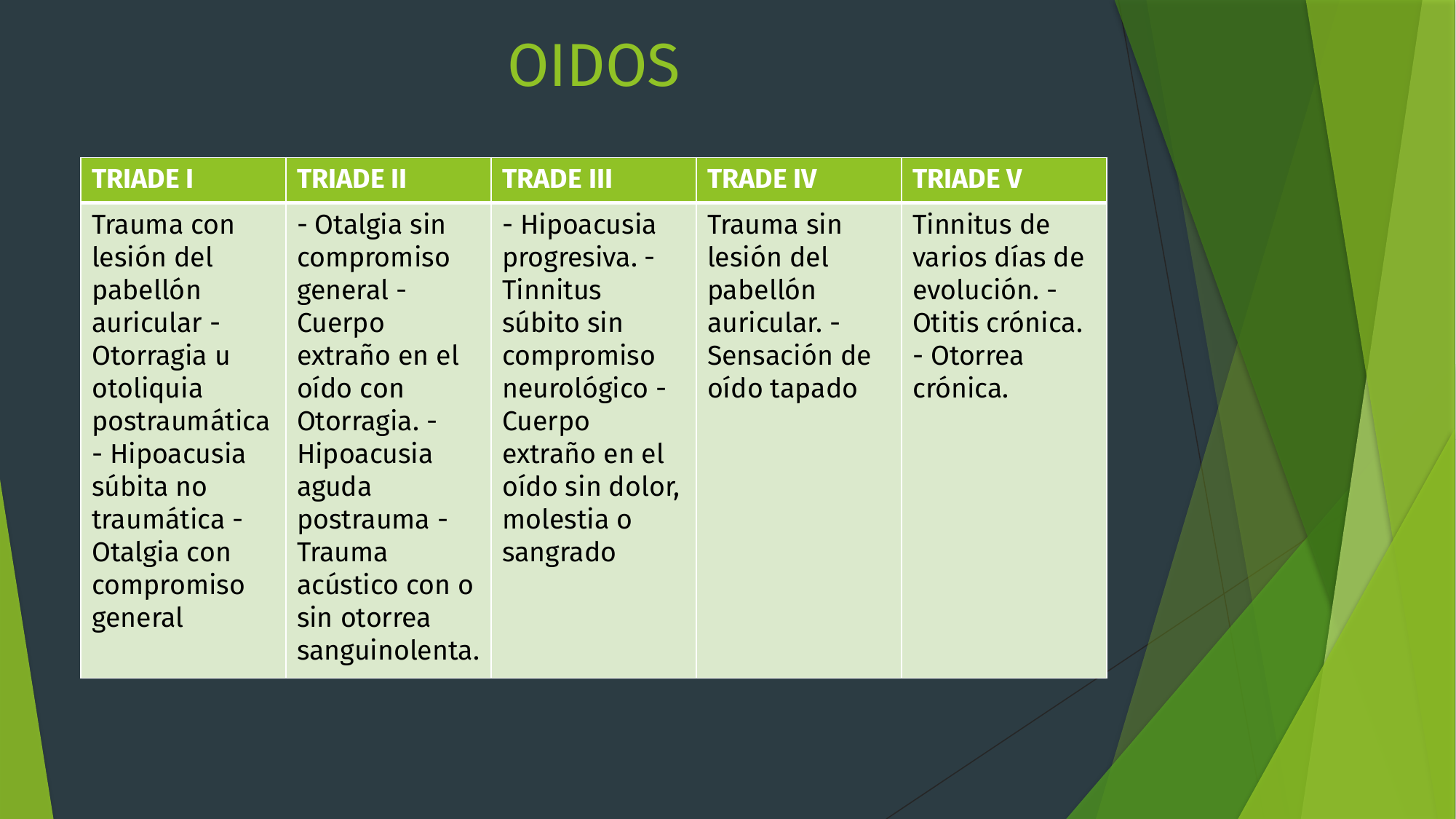

# OIDOS
| TRIADE I | TRIADE II | TRADE III | TRADE IV | TRIADE V |
| --- | --- | --- | --- | --- |
| Trauma con lesión del pabellón auricular - Otorragia u otoliquia postraumática - Hipoacusia súbita no traumática - Otalgia con compromiso general | - Otalgia sin compromiso general - Cuerpo extraño en el oído con Otorragia. - Hipoacusia aguda postrauma - Trauma acústico con o sin otorrea sanguinolenta. | - Hipoacusia progresiva. -Tinnitus súbito sin compromiso neurológico - Cuerpo extraño en el oído sin dolor, molestia o sangrado | Trauma sin lesión del pabellón auricular. - Sensación de oído tapado | Tinnitus de varios días de evolución. - Otitis crónica. - Otorrea crónica. |